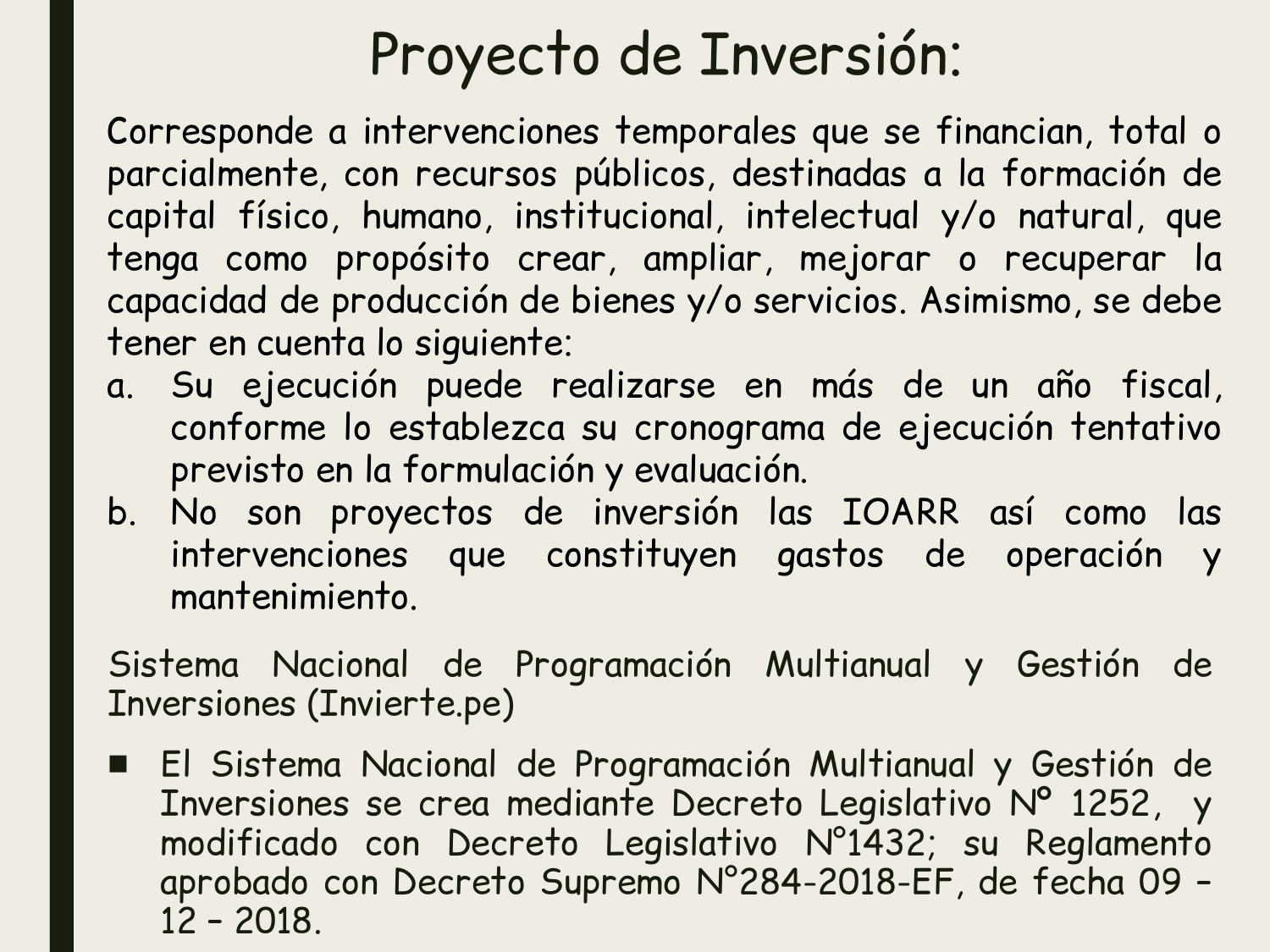

# Proyecto de Inversión:
Corresponde a intervenciones temporales que se financian, total o parcialmente, con recursos públicos, destinadas a la formación de capital físico, humano, institucional, intelectual y/o natural, que tenga como propósito crear, ampliar, mejorar o recuperar la capacidad de producción de bienes y/o servicios. Asimismo, se debe tener en cuenta lo siguiente:
Su ejecución puede realizarse en más de un año fiscal, conforme lo establezca su cronograma de ejecución tentativo previsto en la formulación y evaluación.
No son proyectos de inversión las IOARR así como las intervenciones que constituyen gastos de operación y mantenimiento.
Sistema Nacional de Programación Multianual y Gestión de Inversiones (Invierte.pe)
El Sistema Nacional de Programación Multianual y Gestión de Inversiones se crea mediante Decreto Legislativo Nº 1252,  y modificado con Decreto Legislativo N°1432; su Reglamento aprobado con Decreto Supremo N°284-2018-EF, de fecha 09 – 12 – 2018.